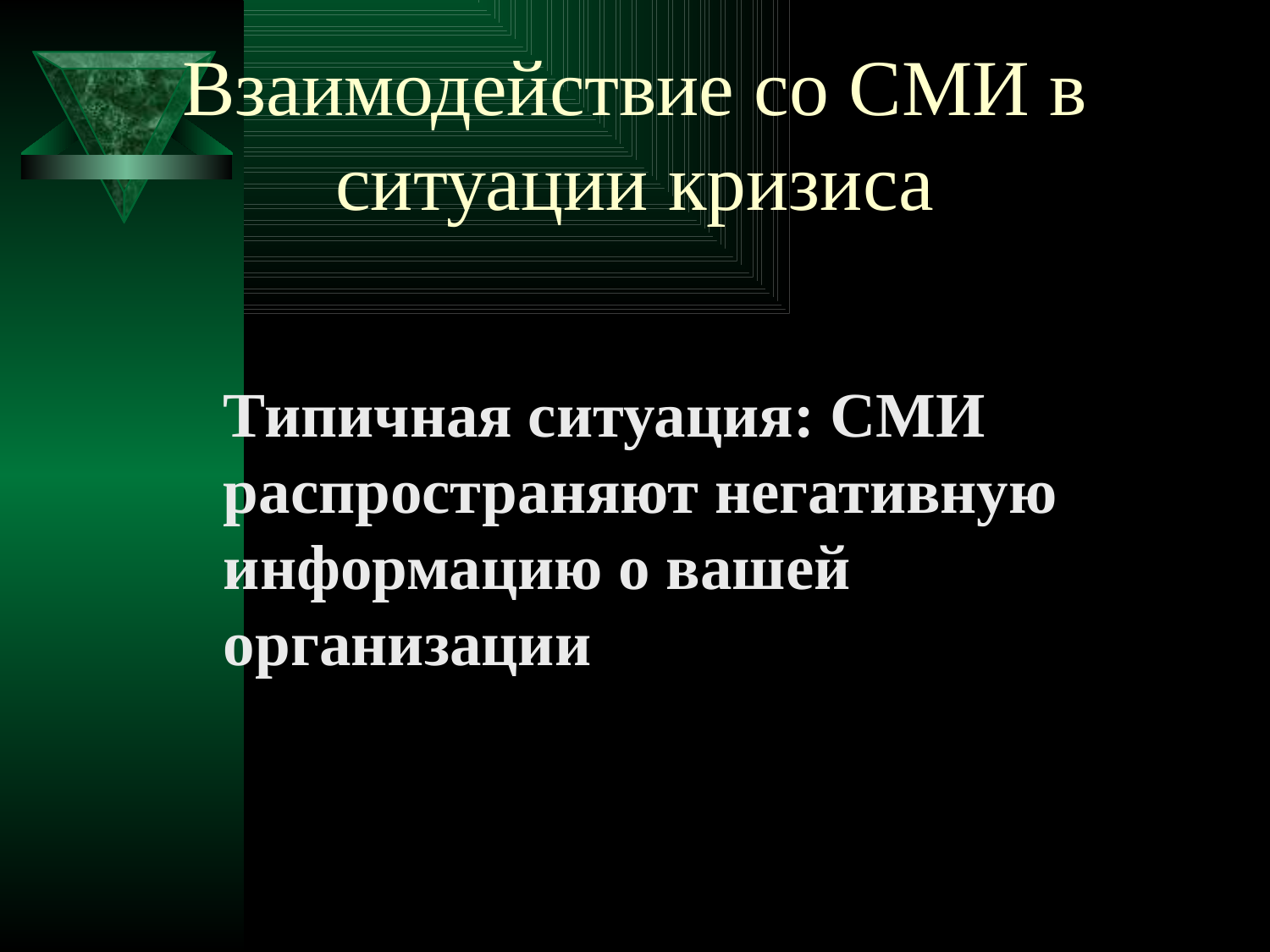

Взаимодействие со СМИ в ситуации кризиса
Типичная ситуация: СМИ распространяют негативную информацию о вашей организации